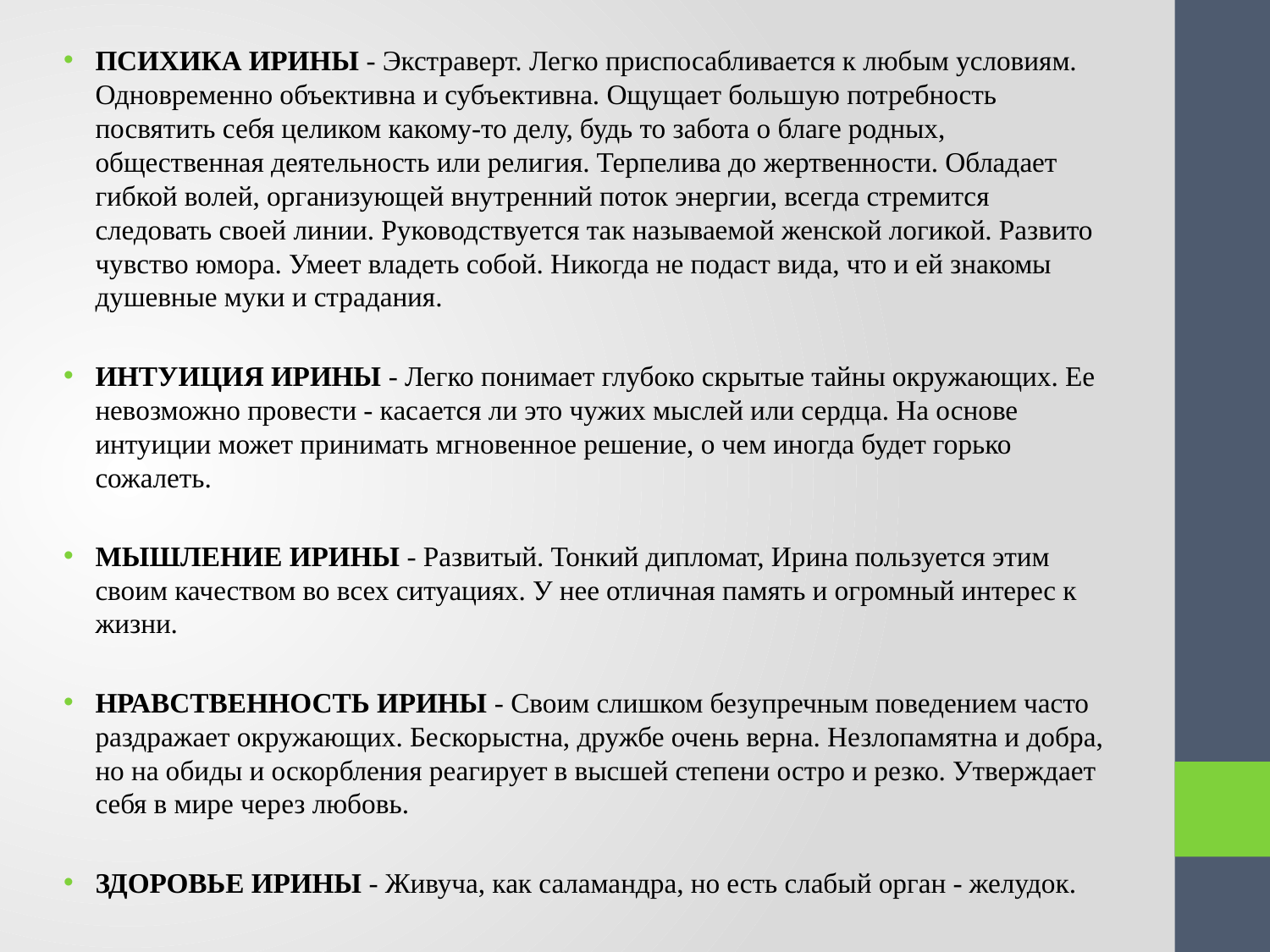

ПСИХИКА ИРИНЫ - Экстраверт. Легко приспосабливается к любым условиям. Одновременно объективна и субъективна. Ощущает большую потребность посвятить себя целиком какому-то делу, будь то забота о благе родных, общественная деятельность или религия. Терпелива до жертвенности. Обладает гибкой волей, организующей внутренний поток энергии, всегда стремится следовать своей линии. Руководствуется так называемой женской логикой. Развито чувство юмора. Умеет владеть собой. Никогда не подаст вида, что и ей знакомы душевные муки и страдания.

ИНТУИЦИЯ ИРИНЫ - Легко понимает глубоко скрытые тайны окружающих. Ее невозможно провести - касается ли это чужих мыслей или сердца. На основе интуиции может принимать мгновенное решение, о чем иногда будет горько сожалеть.

МЫШЛЕНИЕ ИРИНЫ - Развитый. Тонкий дипломат, Ирина пользуется этим своим качеством во всех ситуациях. У нее отличная память и огромный интерес к жизни.

НРАВСТВЕННОСТЬ ИРИНЫ - Своим слишком безупречным поведением часто раздражает окружающих. Бескорыстна, дружбе очень верна. Незлопамятна и добра, но на обиды и оскорбления реагирует в высшей степени остро и резко. Утверждает себя в мире через любовь.

ЗДОРОВЬЕ ИРИНЫ - Живуча, как саламандра, но есть слабый орган - желудок.
#